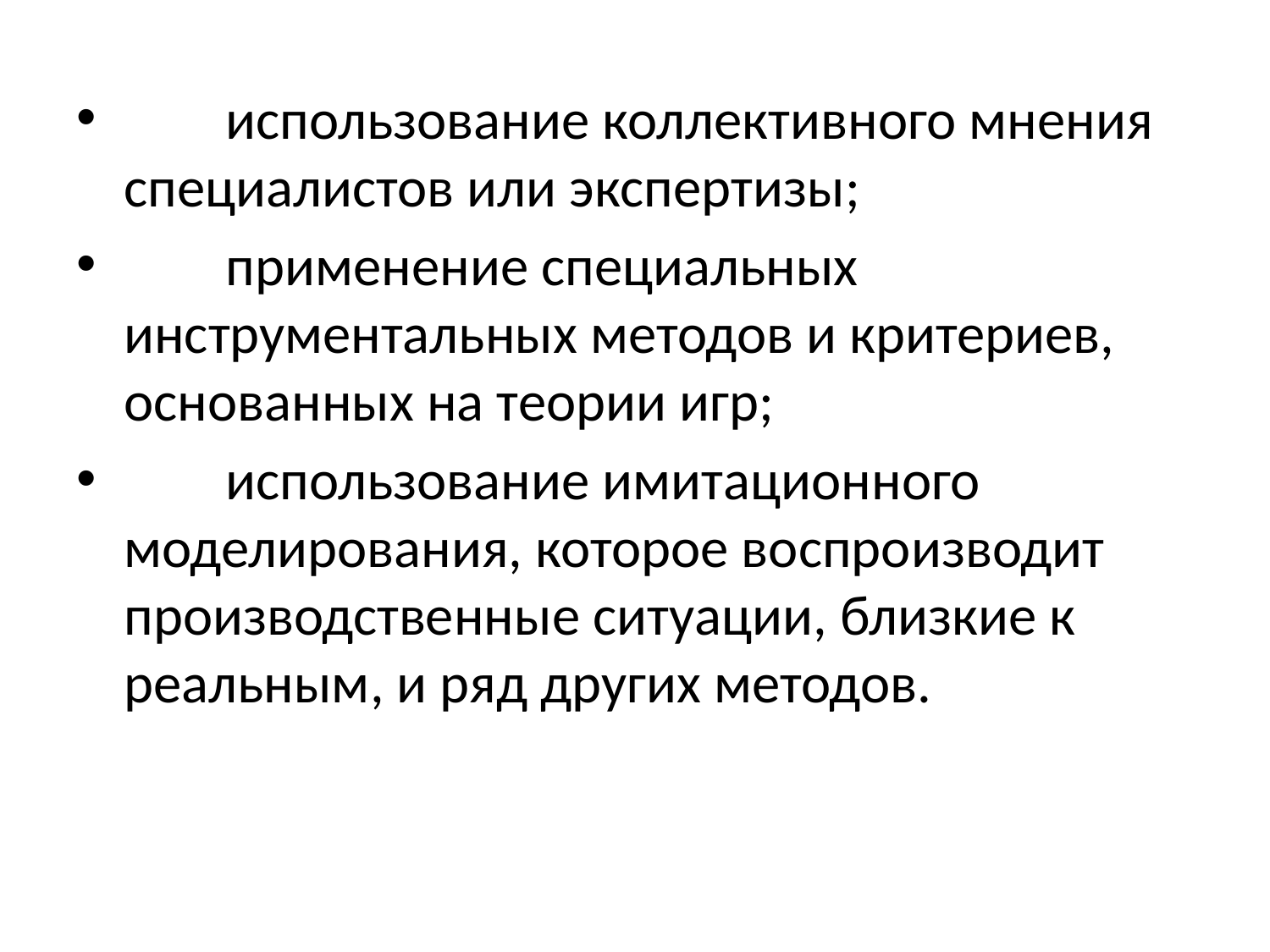

использование коллективного мнения специалистов или экспертизы;
        применение специальных инструментальных методов и критериев, основанных на теории игр;
        использование имитационного моделирования, которое воспроизводит производственные ситуации, близкие к реальным, и ряд других методов.